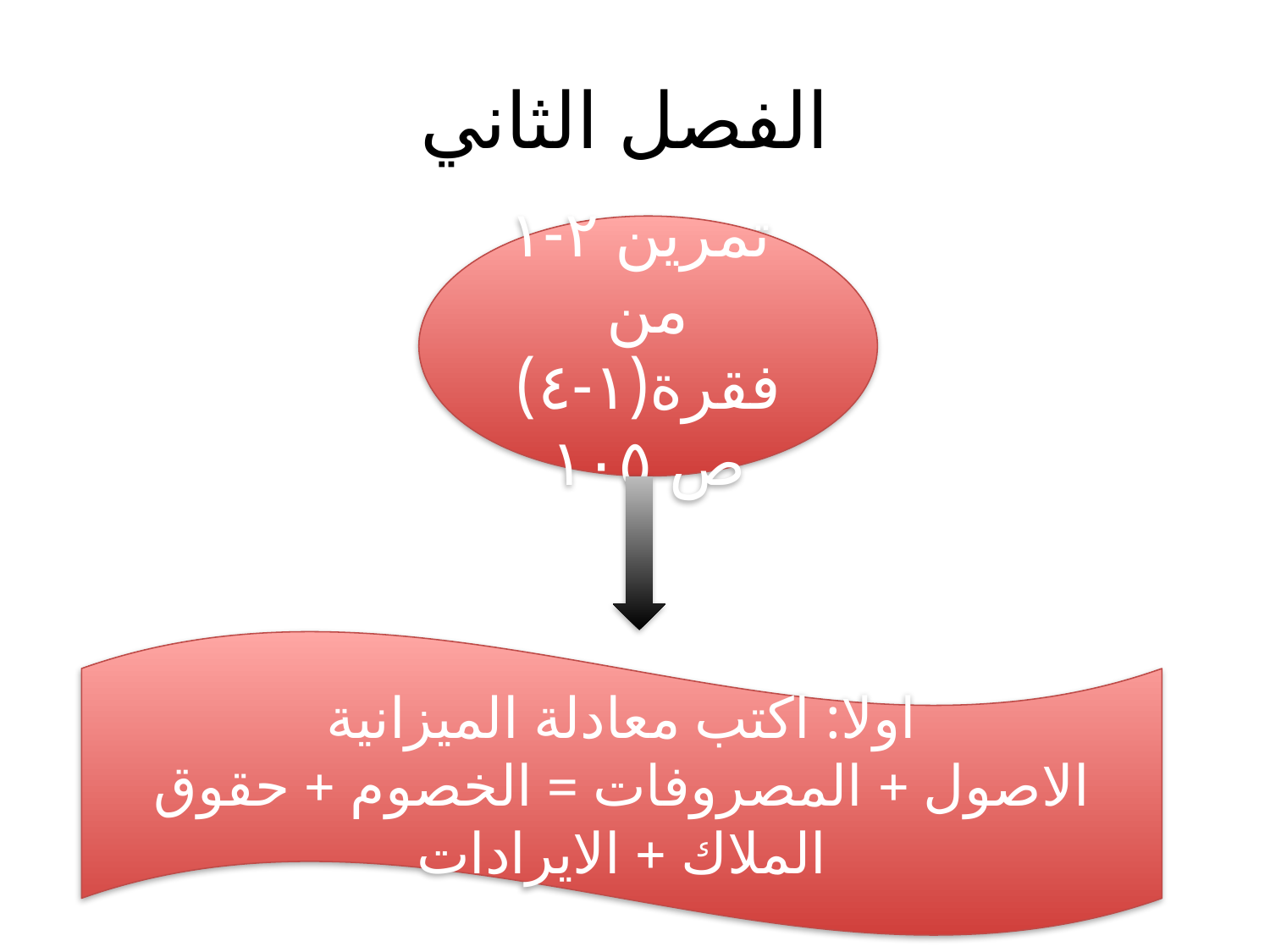

# الفصل الثاني
تمرين ٢-١
من فقرة(١-٤) ص ١٠٥

اولا: اكتب معادلة الميزانية
الاصول + المصروفات = الخصوم + حقوق الملاك + الايرادات